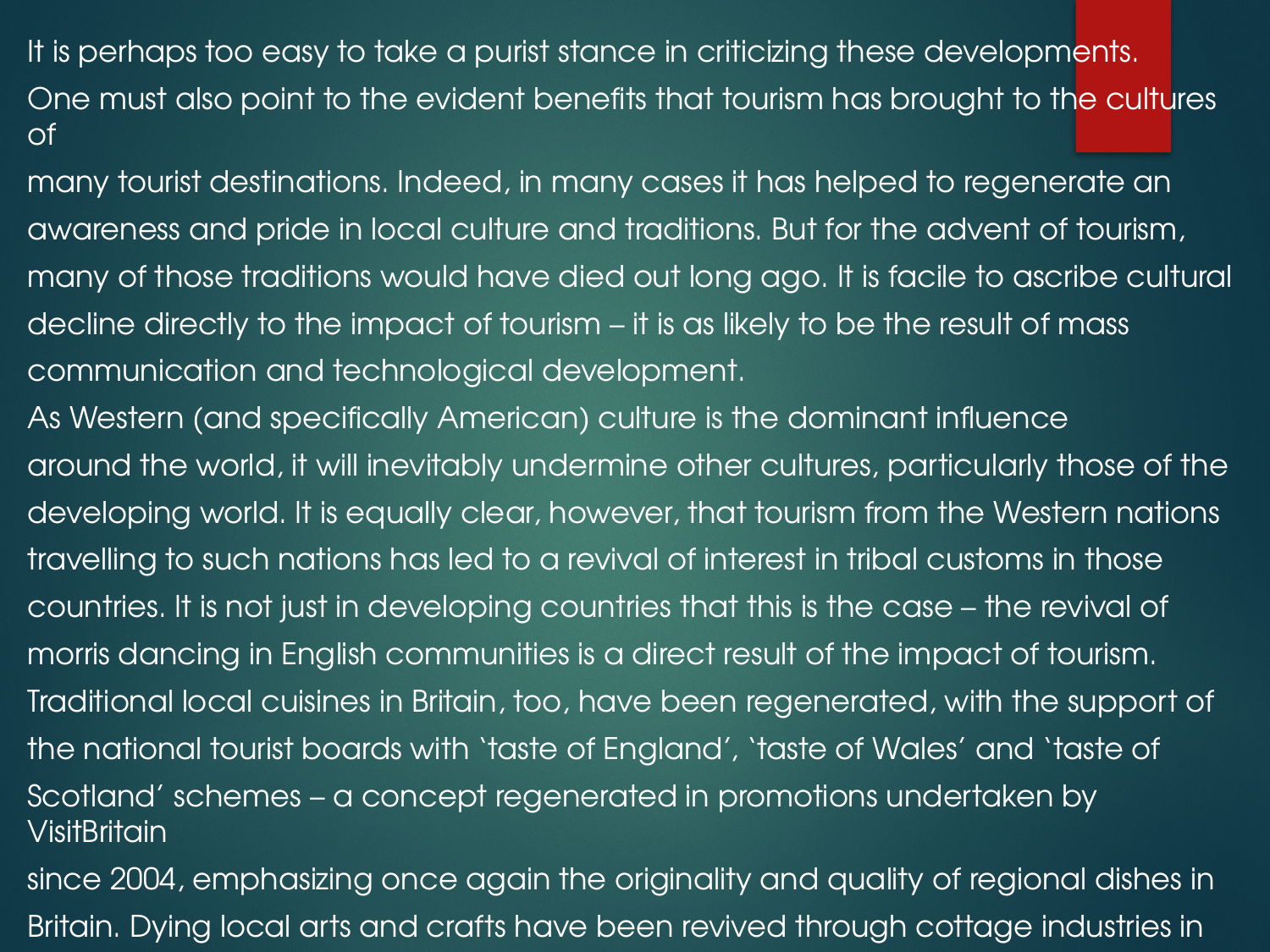

It is perhaps too easy to take a purist stance in criticizing these developments.
One must also point to the evident benefits that tourism has brought to the cultures of
many tourist destinations. Indeed, in many cases it has helped to regenerate an
awareness and pride in local culture and traditions. But for the advent of tourism,
many of those traditions would have died out long ago. It is facile to ascribe cultural
decline directly to the impact of tourism – it is as likely to be the result of mass
communication and technological development.
As Western (and specifically American) culture is the dominant influence
around the world, it will inevitably undermine other cultures, particularly those of the
developing world. It is equally clear, however, that tourism from the Western nations
travelling to such nations has led to a revival of interest in tribal customs in those
countries. It is not just in developing countries that this is the case – the revival of
morris dancing in English communities is a direct result of the impact of tourism.
Traditional local cuisines in Britain, too, have been regenerated, with the support of
the national tourist boards with ‘taste of England’, ‘taste of Wales’ and ‘taste of
Scotland’ schemes – a concept regenerated in promotions undertaken by VisitBritain
since 2004, emphasizing once again the originality and quality of regional dishes in
Britain. Dying local arts and crafts have been revived through cottage industries in
rural areas that have benefited economically from the impact of tourism.